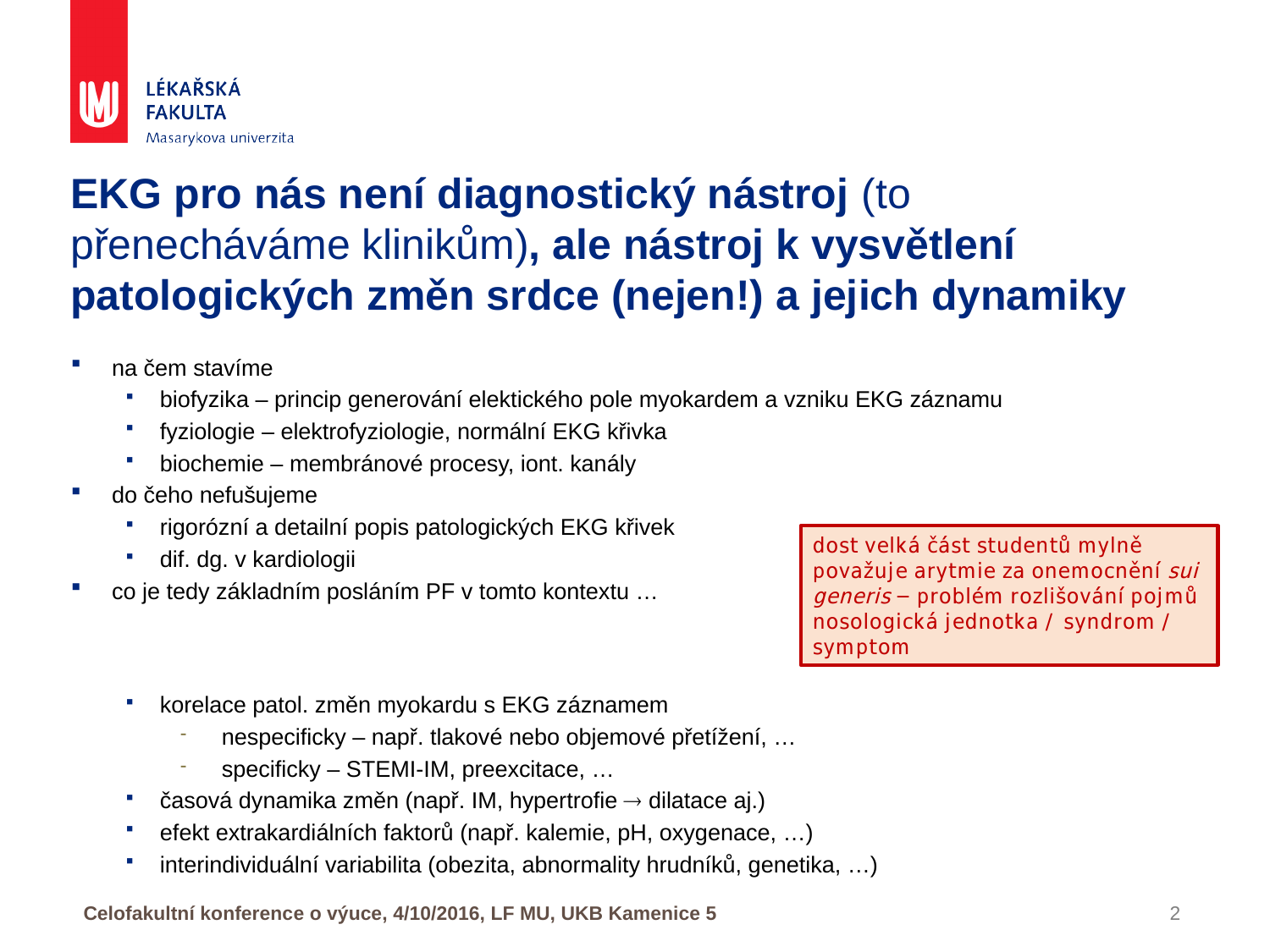

# EKG pro nás není diagnostický nástroj (to přenecháváme klinikům), ale nástroj k vysvětlení patologických změn srdce (nejen!) a jejich dynamiky
na čem stavíme
biofyzika – princip generování elektického pole myokardem a vzniku EKG záznamu
fyziologie – elektrofyziologie, normální EKG křivka
biochemie – membránové procesy, iont. kanály
do čeho nefušujeme
rigorózní a detailní popis patologických EKG křivek
dif. dg. v kardiologii
co je tedy základním posláním PF v tomto kontextu …

korelace patol. změn myokardu s EKG záznamem
nespecificky – např. tlakové nebo objemové přetížení, …
specificky – STEMI-IM, preexcitace, …
časová dynamika změn (např. IM, hypertrofie → dilatace aj.)
efekt extrakardiálních faktorů (např. kalemie, pH, oxygenace, …)
interindividuální variabilita (obezita, abnormality hrudníků, genetika, …)

dost velká část studentů mylně považuje arytmie za onemocnění sui generis – problém rozlišování pojmů nosologická jednotka / syndrom / symptom
Celofakultní konference o výuce, 4/10/2016, LF MU, UKB Kamenice 5
2